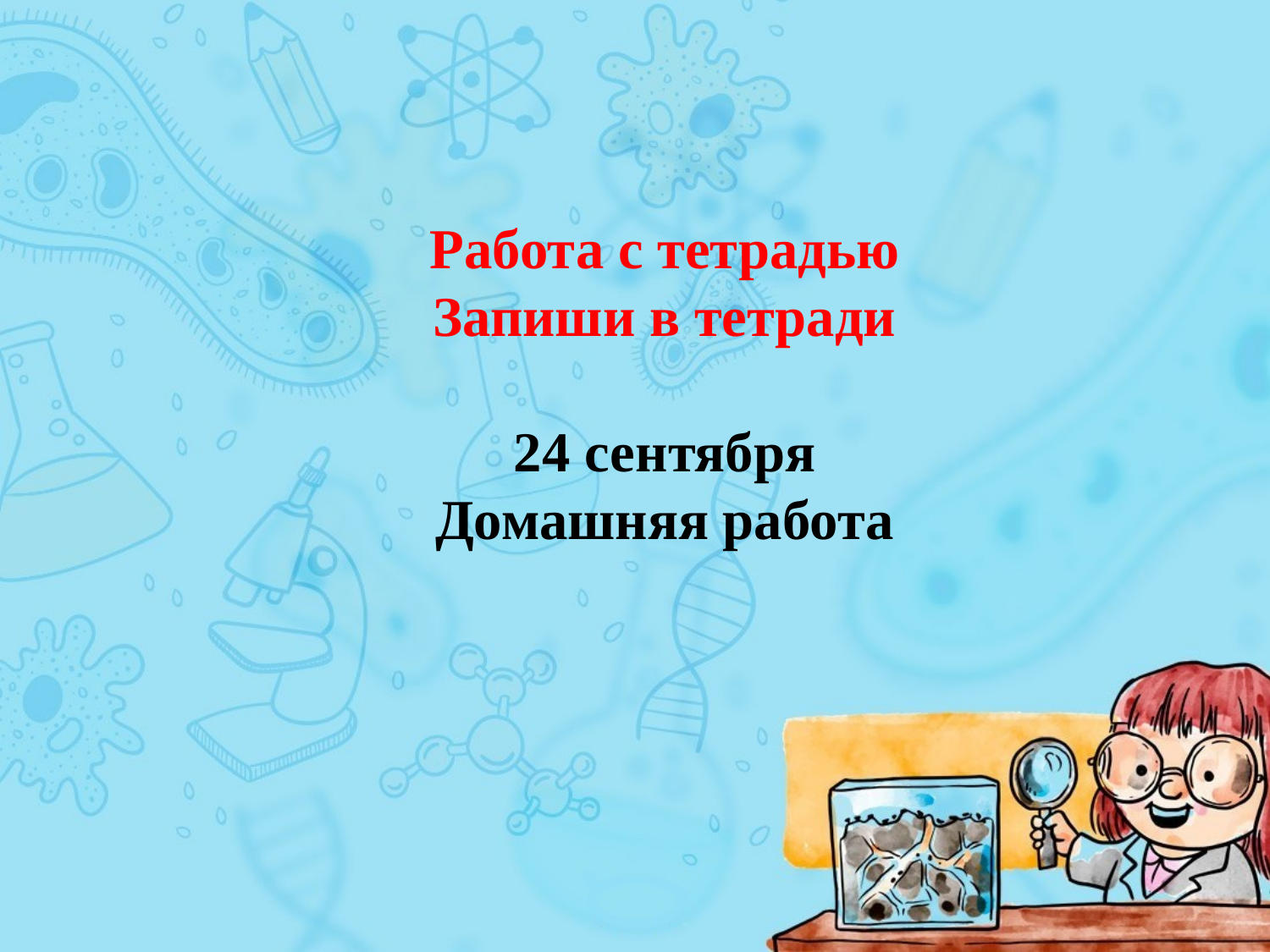

Работа с тетрадью
Запиши в тетради

24 сентября
Домашняя работа